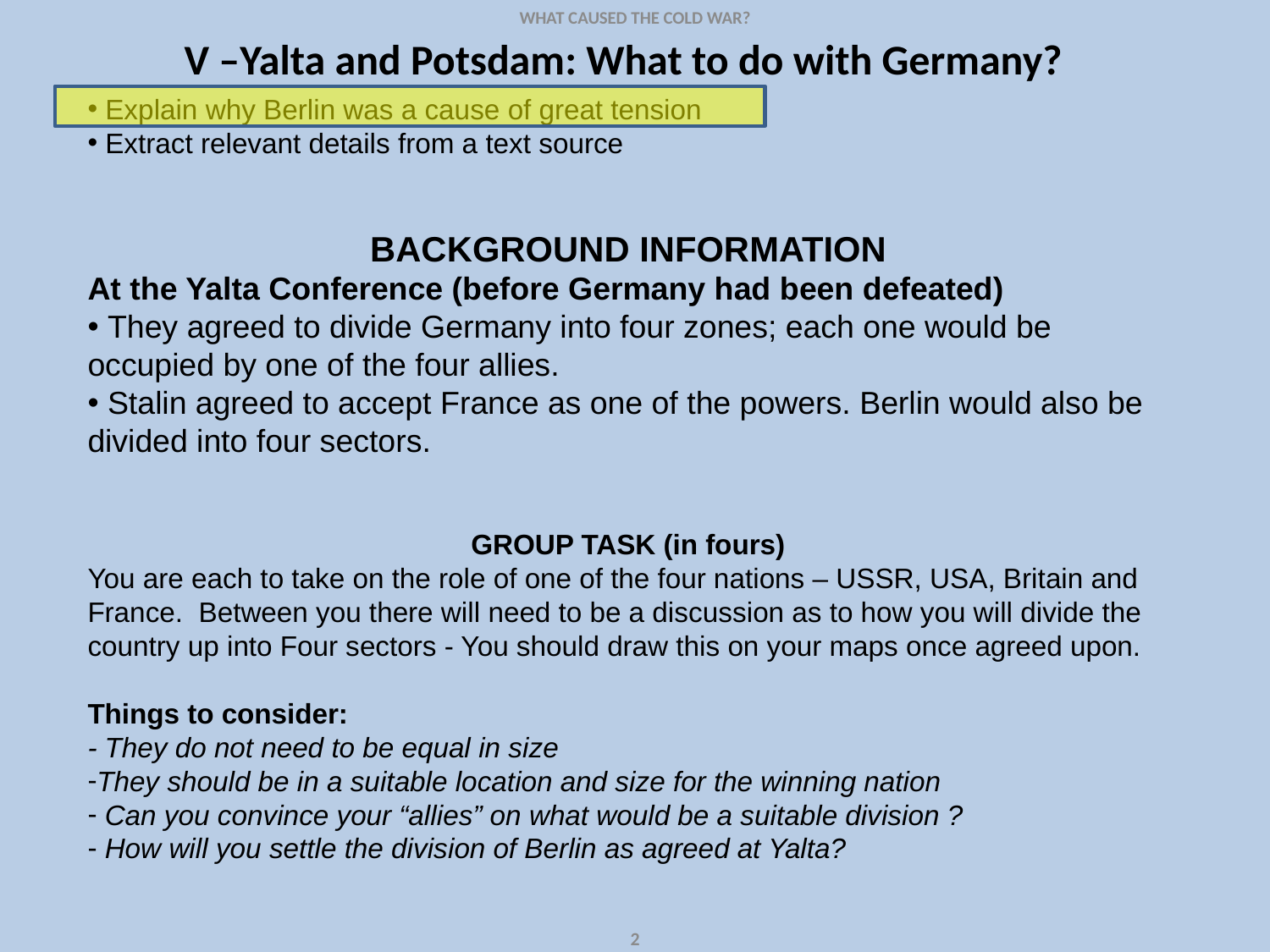

WHAT CAUSED THE COLD WAR?
V –Yalta and Potsdam: What to do with Germany?
 Explain why Berlin was a cause of great tension
 Extract relevant details from a text source

BACKGROUND INFORMATION
At the Yalta Conference (before Germany had been defeated)
 They agreed to divide Germany into four zones; each one would be occupied by one of the four allies.
 Stalin agreed to accept France as one of the powers. Berlin would also be divided into four sectors.

GROUP TASK (in fours)
You are each to take on the role of one of the four nations – USSR, USA, Britain and France.  Between you there will need to be a discussion as to how you will divide the country up into Four sectors - You should draw this on your maps once agreed upon.

Things to consider:
- They do not need to be equal in size
They should be in a suitable location and size for the winning nation
 Can you convince your “allies” on what would be a suitable division ?
 How will you settle the division of Berlin as agreed at Yalta?

2